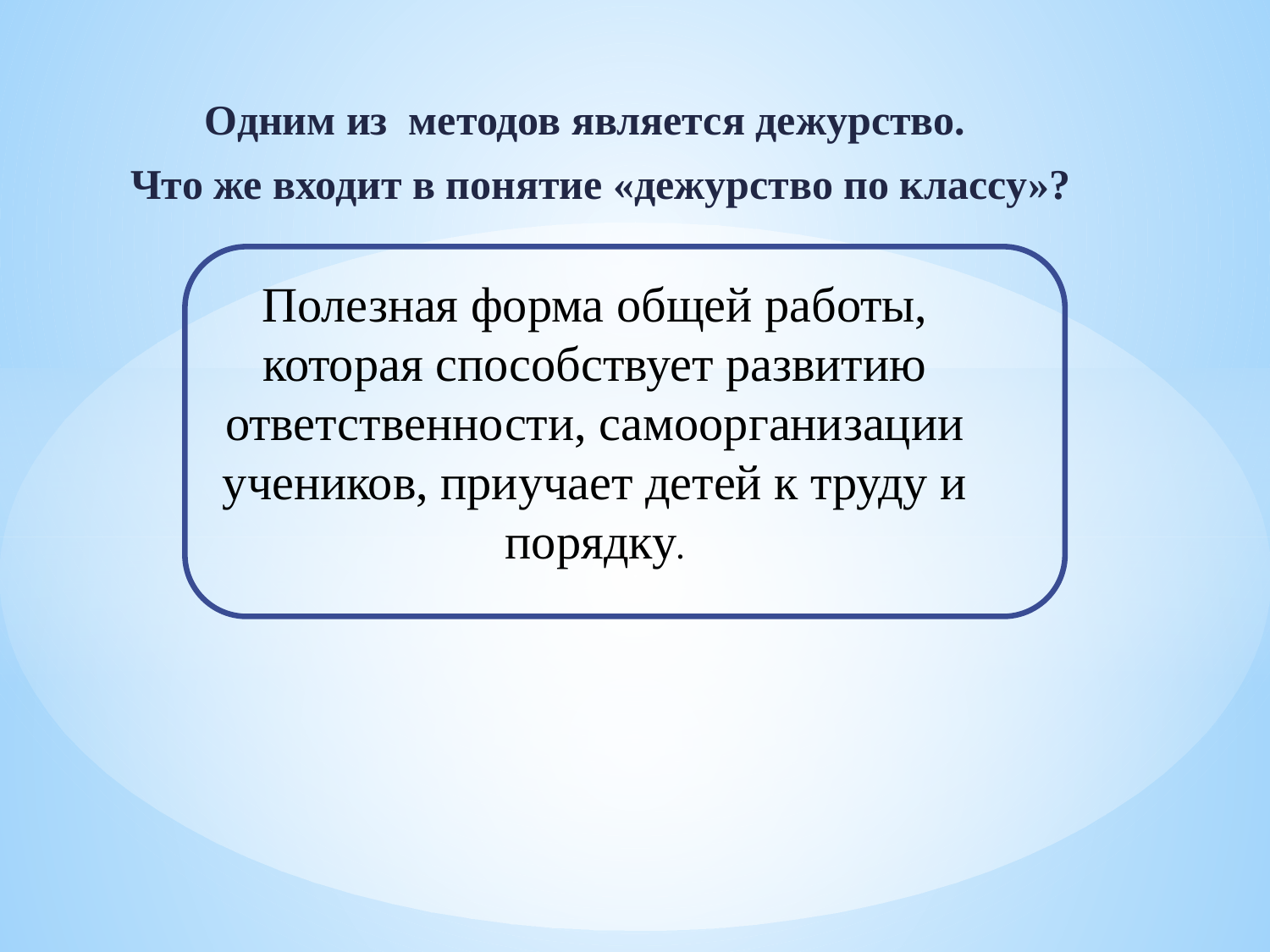

Одним из  методов является дежурство.
     Что же входит в понятие «дежурство по классу»?

Полезная форма общей работы, которая способствует развитию ответственности, самоорганизации учеников, приучает детей к труду и порядку.